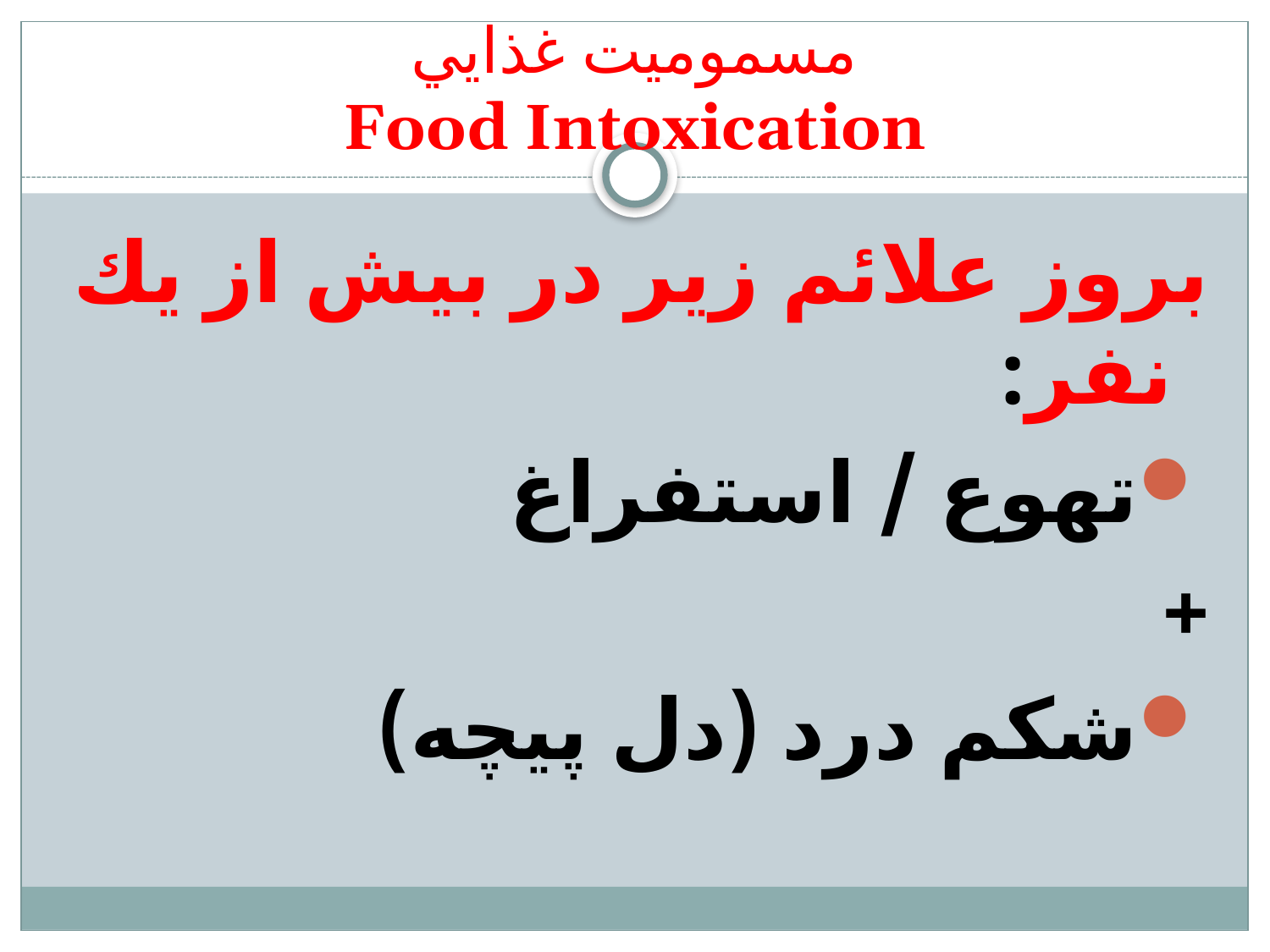

# مسموميت غذايي Food Intoxication
بروز علائم زير در بيش از يك نفر:
تهوع / استفراغ
+
شكم درد (دل پيچه)